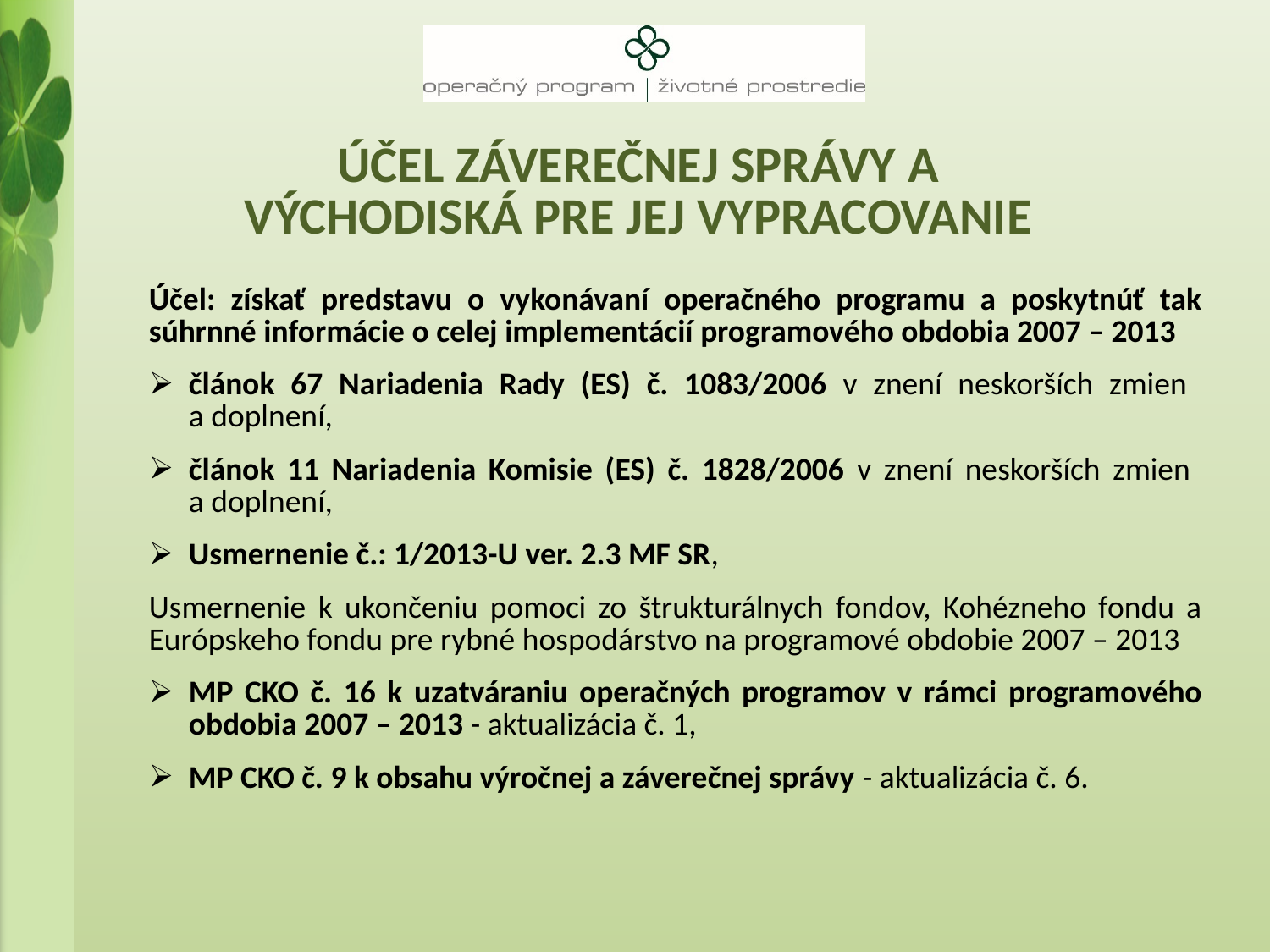

# ÚčEL záverečnej správy A VÝCHODISKá pre JEJ vypracovanie
Účel: získať predstavu o vykonávaní operačného programu a poskytnúť tak súhrnné informácie o celej implementácií programového obdobia 2007 – 2013
článok 67 Nariadenia Rady (ES) č. 1083/2006 v znení neskorších zmien
a doplnení,
článok 11 Nariadenia Komisie (ES) č. 1828/2006 v znení neskorších zmien
a doplnení,
Usmernenie č.: 1/2013-U ver. 2.3 MF SR,
Usmernenie k ukončeniu pomoci zo štrukturálnych fondov, Kohézneho fondu a Európskeho fondu pre rybné hospodárstvo na programové obdobie 2007 – 2013
MP CKO č. 16 k uzatváraniu operačných programov v rámci programového obdobia 2007 – 2013 - aktualizácia č. 1,
MP CKO č. 9 k obsahu výročnej a záverečnej správy - aktualizácia č. 6.